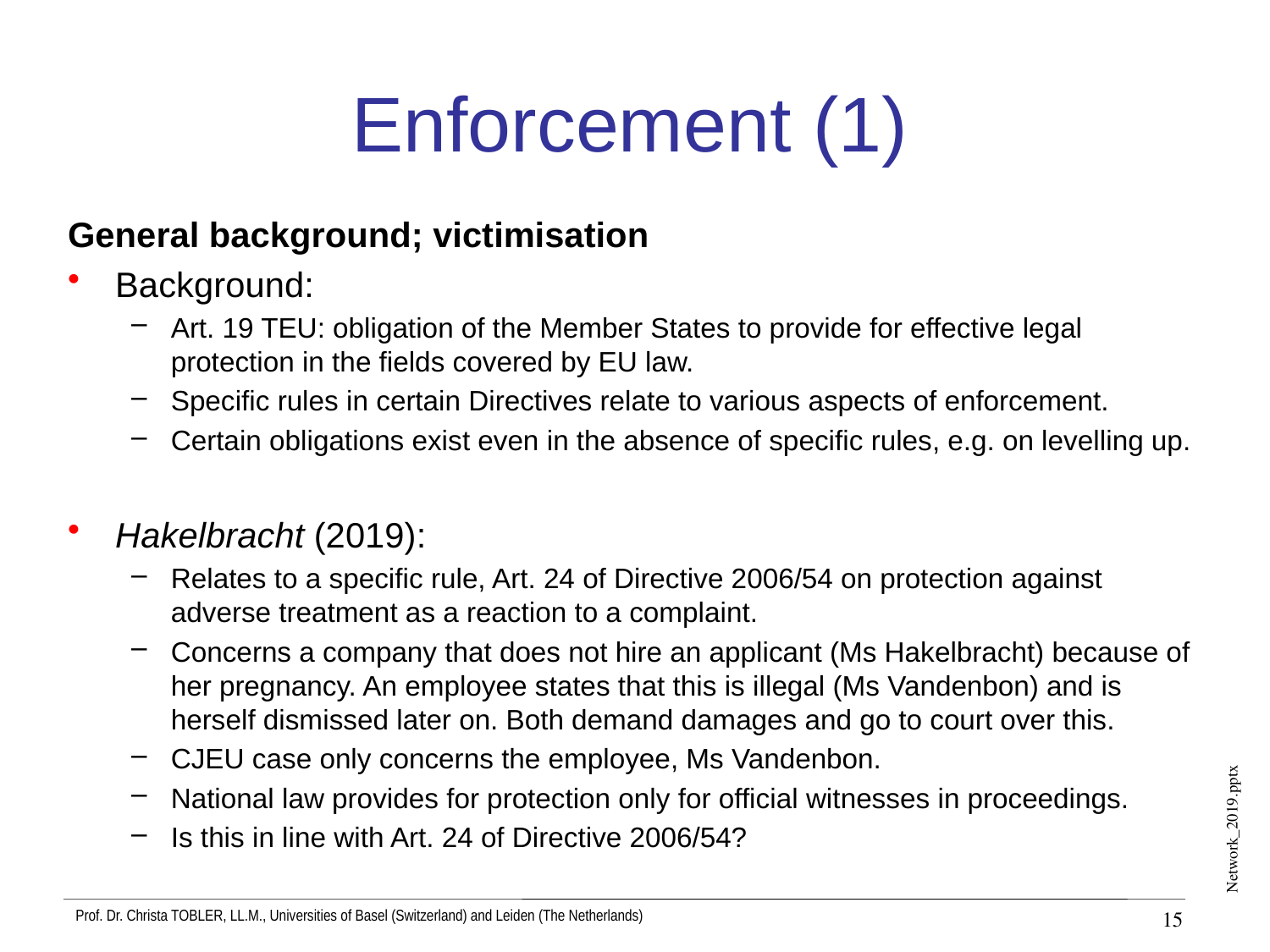

# Enforcement (1)
General background; victimisation
Background:
Art. 19 TEU: obligation of the Member States to provide for effective legal protection in the fields covered by EU law.
Specific rules in certain Directives relate to various aspects of enforcement.
Certain obligations exist even in the absence of specific rules, e.g. on levelling up.

Hakelbracht (2019):
Relates to a specific rule, Art. 24 of Directive 2006/54 on protection against adverse treatment as a reaction to a complaint.
Concerns a company that does not hire an applicant (Ms Hakelbracht) because of her pregnancy. An employee states that this is illegal (Ms Vandenbon) and is herself dismissed later on. Both demand damages and go to court over this.
CJEU case only concerns the employee, Ms Vandenbon.
National law provides for protection only for official witnesses in proceedings.
Is this in line with Art. 24 of Directive 2006/54?
15